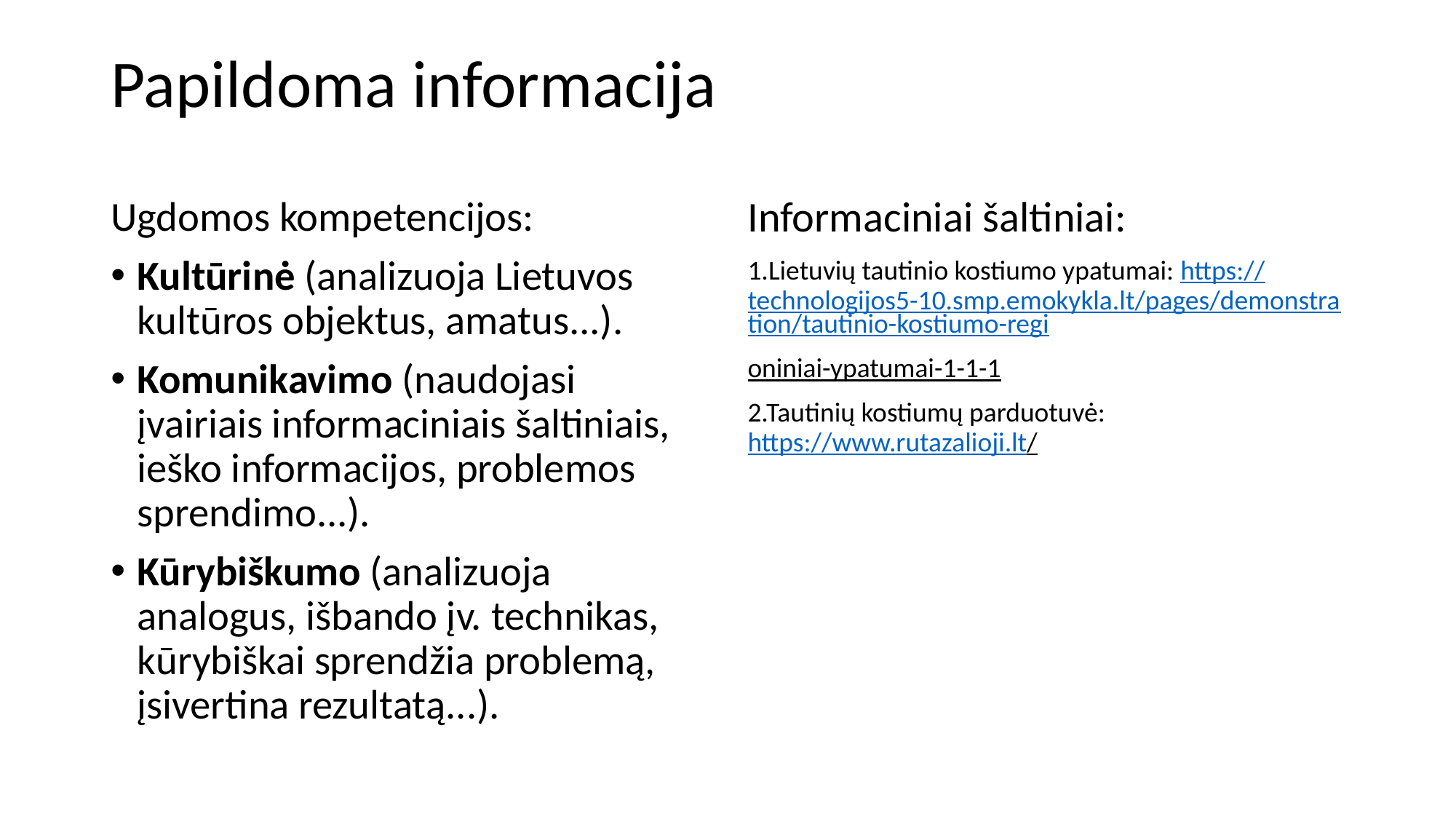

# Papildoma informacija
Ugdomos kompetencijos:
Kultūrinė (analizuoja Lietuvos kultūros objektus, amatus...).
Komunikavimo (naudojasi įvairiais informaciniais šaltiniais, ieško informacijos, problemos sprendimo...).
Kūrybiškumo (analizuoja analogus, išbando įv. technikas, kūrybiškai sprendžia problemą, įsivertina rezultatą...).

Informaciniai šaltiniai:
1.Lietuvių tautinio kostiumo ypatumai: https://technologijos5-10.smp.emokykla.lt/pages/demonstration/tautinio-kostiumo-regi
oniniai-ypatumai-1-1-1
2.Tautinių kostiumų parduotuvė: https://www.rutazalioji.lt/